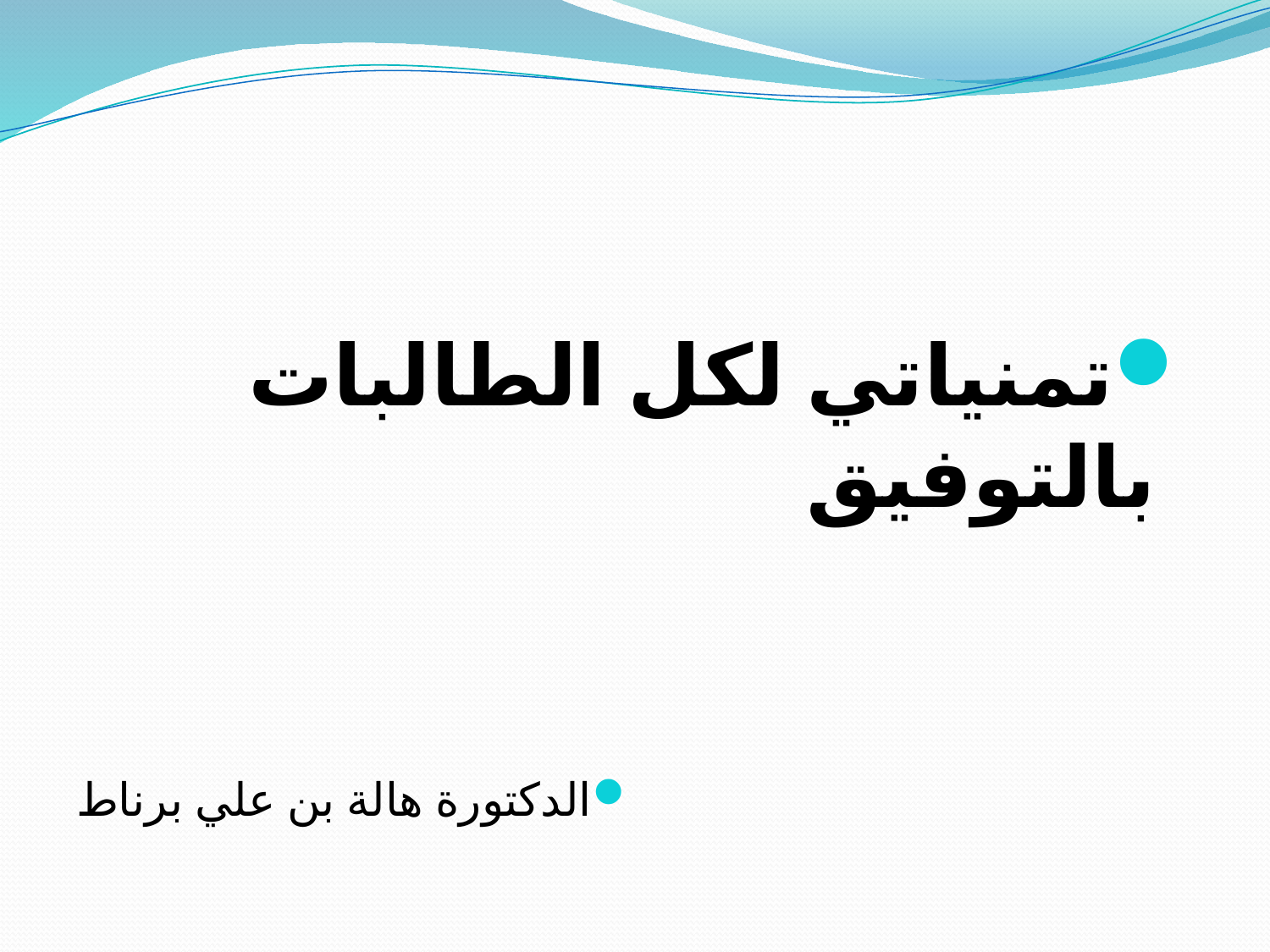

#
تمنياتي لكل الطالبات بالتوفيق

الدكتورة هالة بن علي برناط